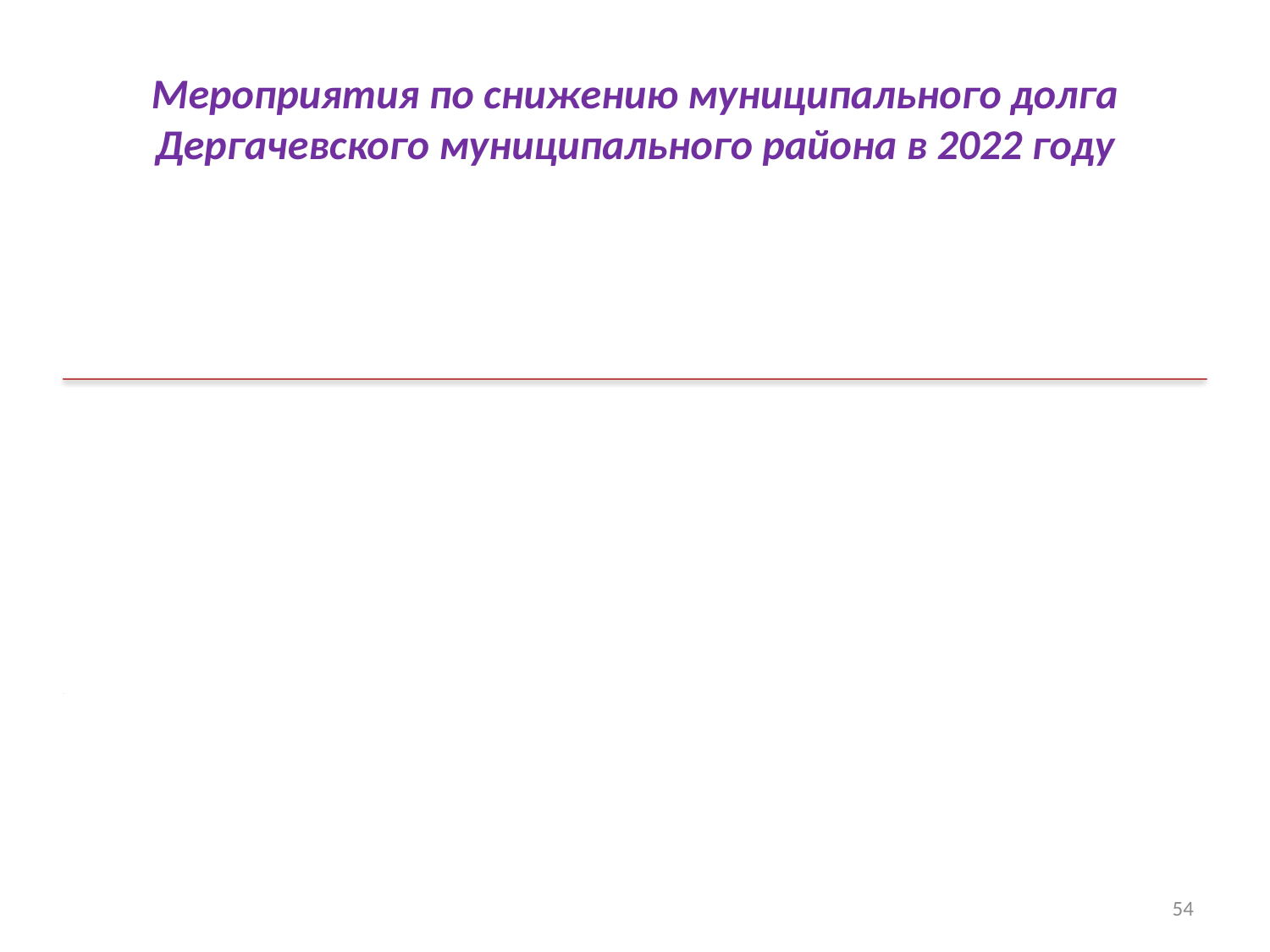

# Мероприятия по снижению муниципального долга Дергачевского муниципального района в 2022 году

54